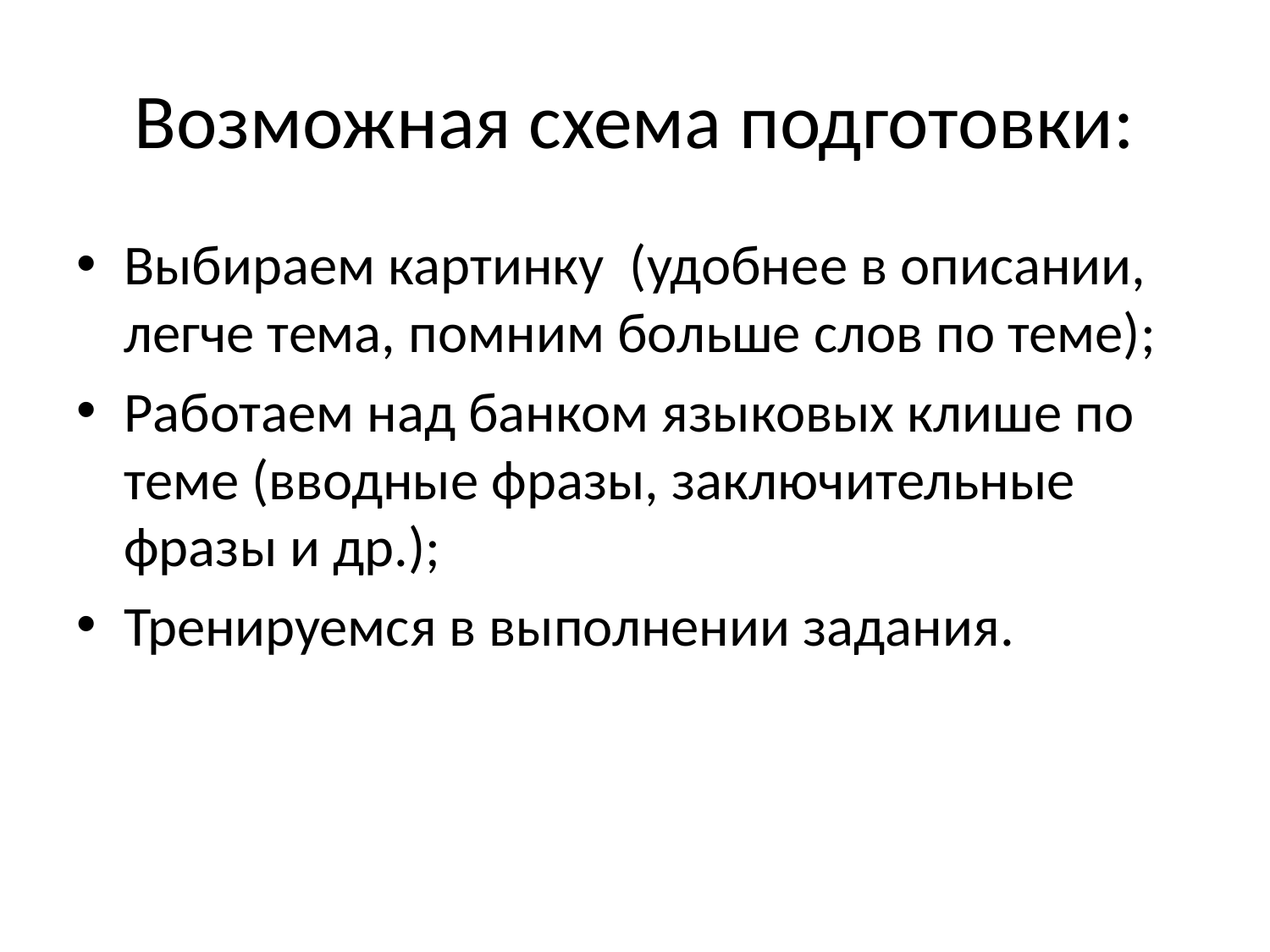

# Возможная схема подготовки:
Выбираем картинку  (удобнее в описании, легче тема, помним больше слов по теме);
Работаем над банком языковых клише по теме (вводные фразы, заключительные фразы и др.);
Тренируемся в выполнении задания.